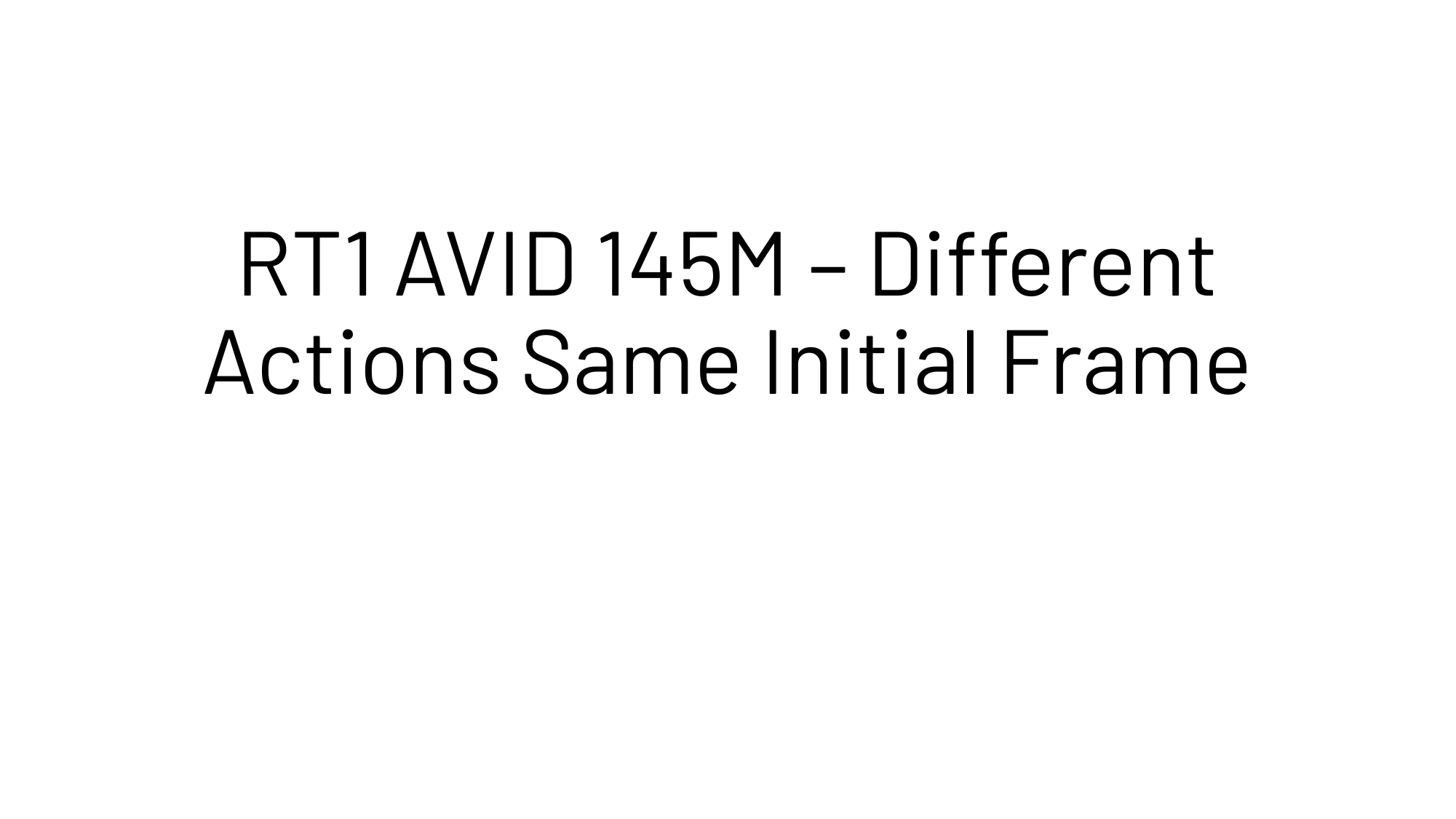

# RT1 AVID 145M – Different Actions Same Initial Frame